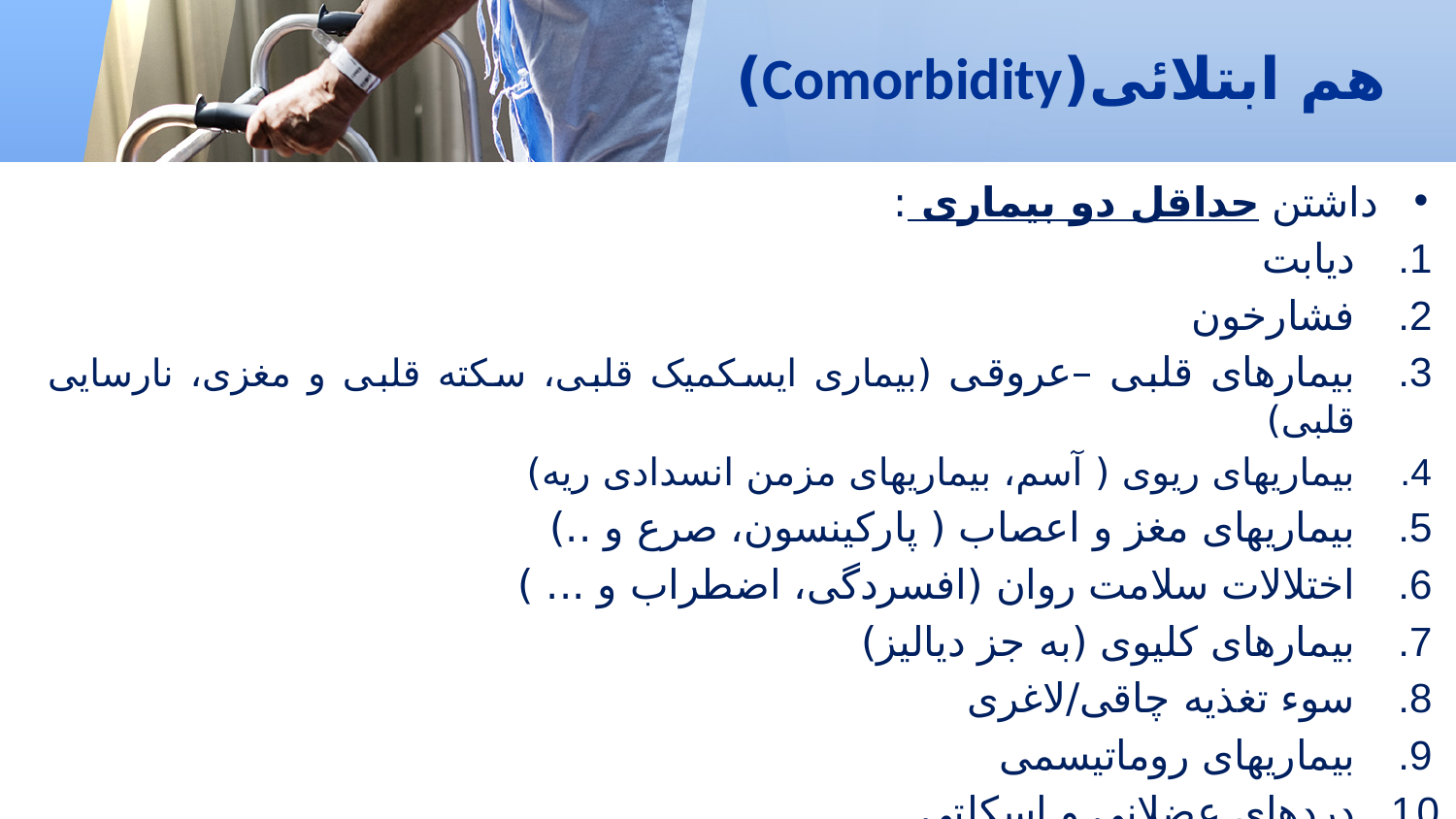

# هم ابتلائی(Comorbidity)
داشتن حداقل دو بیماری :
دیابت
فشارخون
بیمارهای قلبی –عروقی (بیماری ایسکمیک قلبی، سکته قلبی و مغزی، نارسایی قلبی)
بیماریهای ریوی ( آسم، بیماریهای مزمن انسدادی ریه)
بیماریهای مغز و اعصاب ( پارکینسون، صرع و ..)
اختلالات سلامت روان (افسردگی، اضطراب و ... )
بیمارهای کلیوی (به جز دیالیز)
سوء تغذیه چاقی/لاغری
بیماریهای روماتیسمی
دردهای عضلانی و اسکلتی